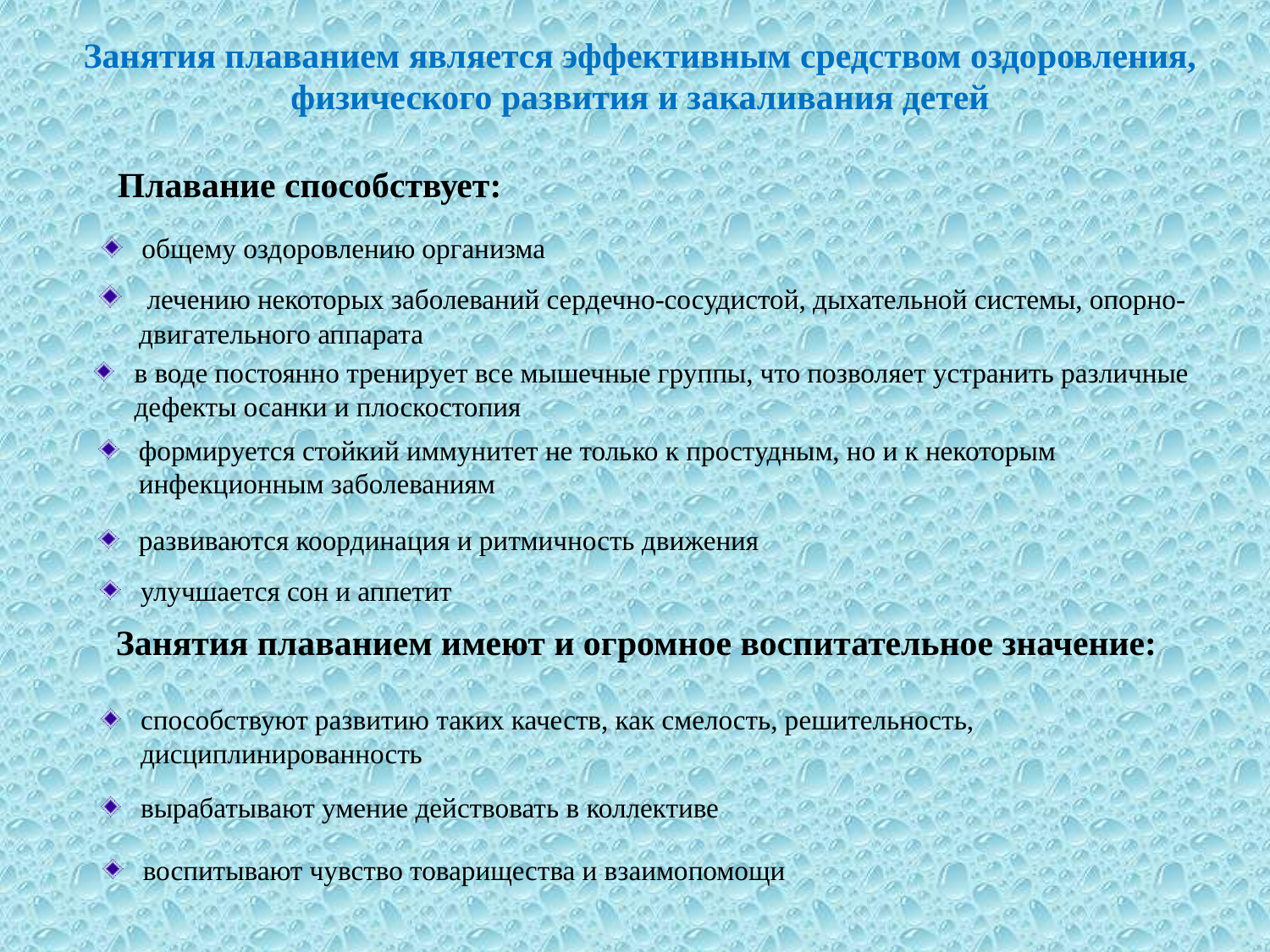

Занятия плаванием является эффективным средством оздоровления, физического развития и закаливания детей
Плавание способствует:
общему оздоровлению организма
 лечению некоторых заболеваний сердечно-сосудистой, дыхательной системы, опорно-двигательного аппарата
в воде постоянно тренирует все мышечные группы, что позволяет устранить различные дефекты осанки и плоскостопия
формируется стойкий иммунитет не только к простудным, но и к некоторым инфекционным заболеваниям
развиваются координация и ритмичность движения
улучшается сон и аппетит
Занятия плаванием имеют и огромное воспитательное значение:
способствуют развитию таких качеств, как смелость, решительность, дисциплинированность
вырабатывают умение действовать в коллективе
воспитывают чувство товарищества и взаимопомощи